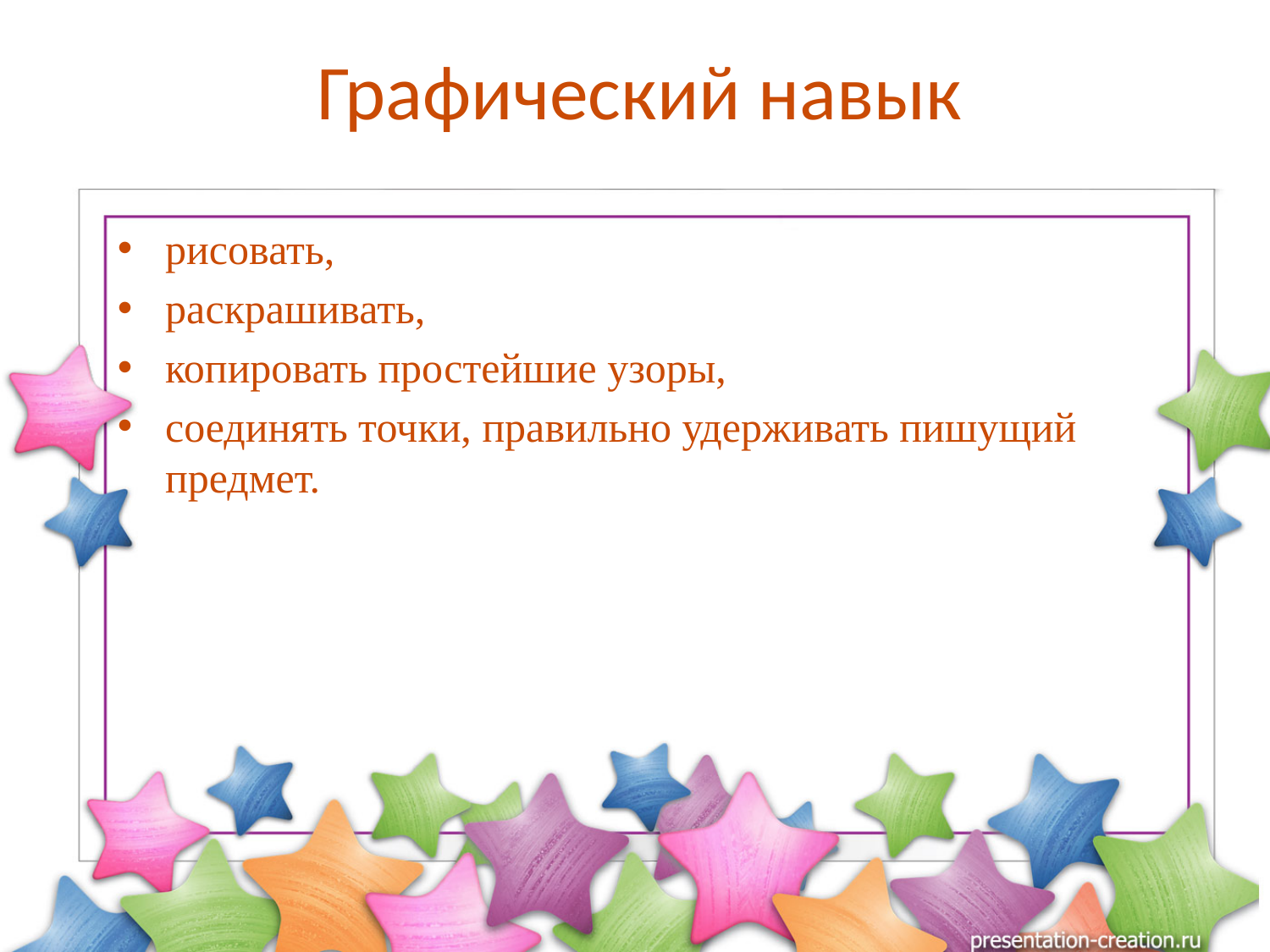

# Графический навык
рисовать,
раскрашивать,
копировать простейшие узоры,
соединять точки, правильно удерживать пишущий предмет.